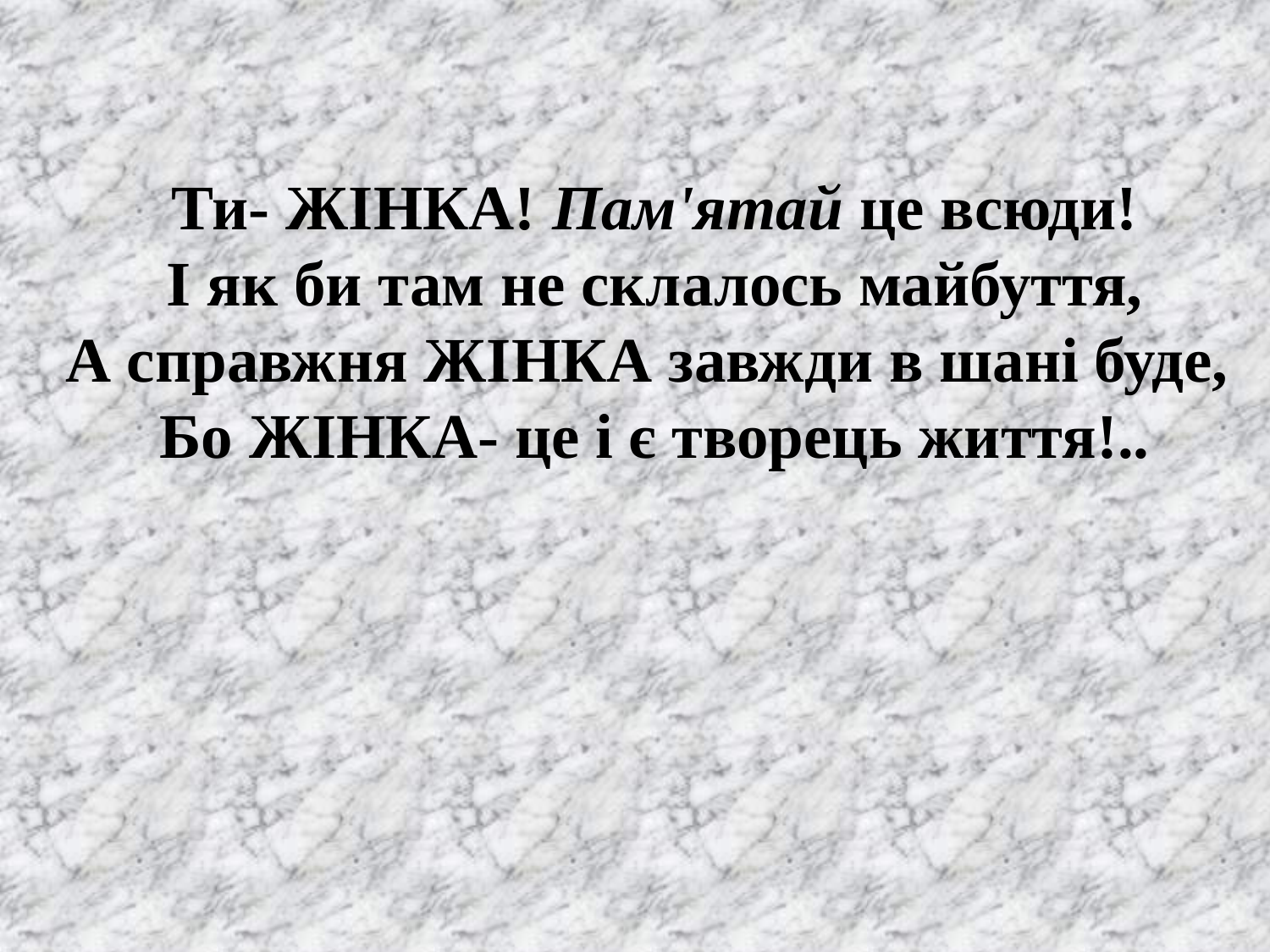

Ти- ЖІНКА! Пам'ятай це всюди!
 І як би там не склалось майбуття,
А справжня ЖІНКА завжди в шані буде,
Бо ЖІНКА- це і є творець життя!..